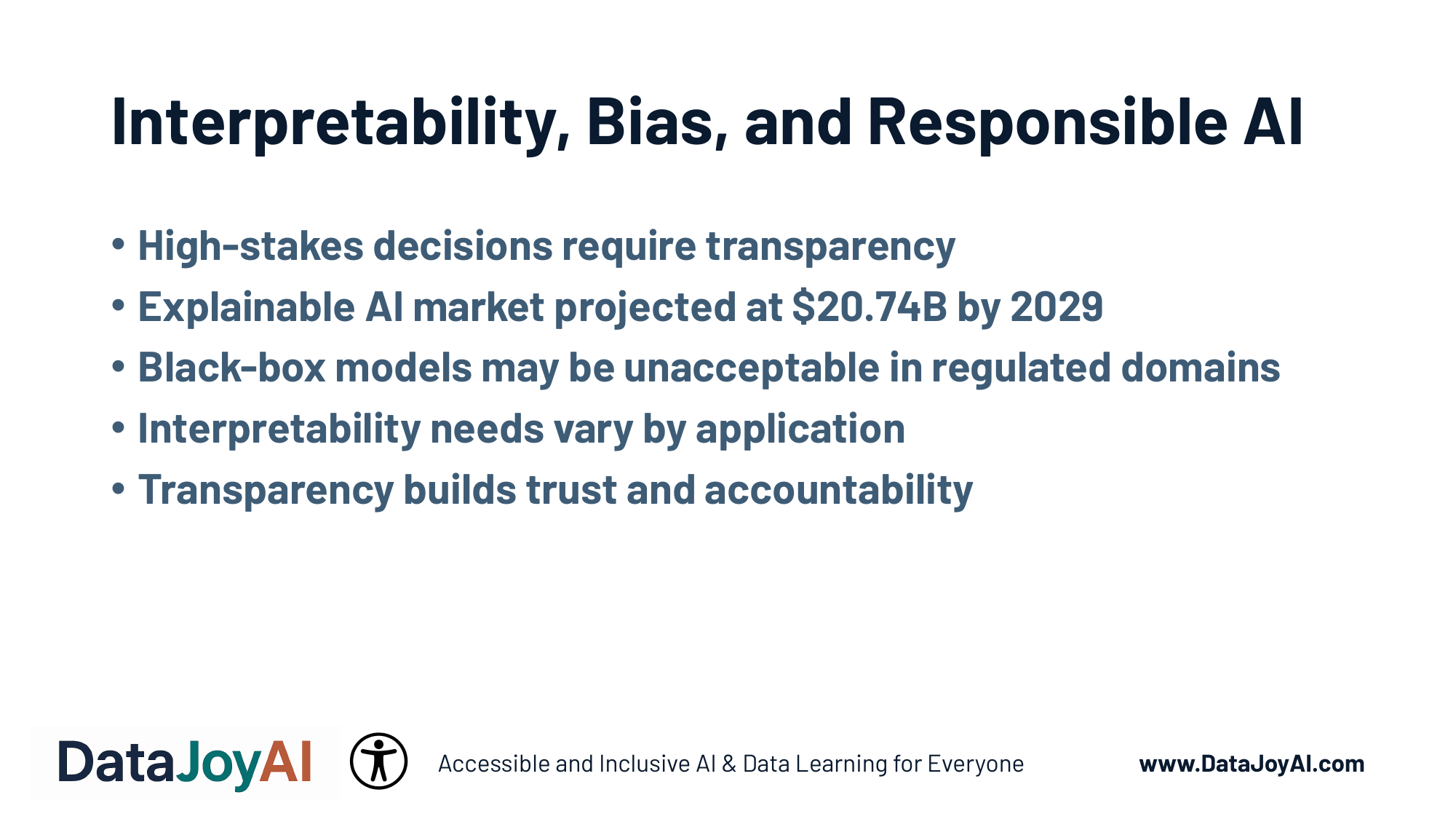

# Interpretability, Bias, and Responsible AI
High-stakes decisions require transparency
Explainable AI market projected at $20.74B by 2029
Black-box models may be unacceptable in regulated domains
Interpretability needs vary by application
Transparency builds trust and accountability